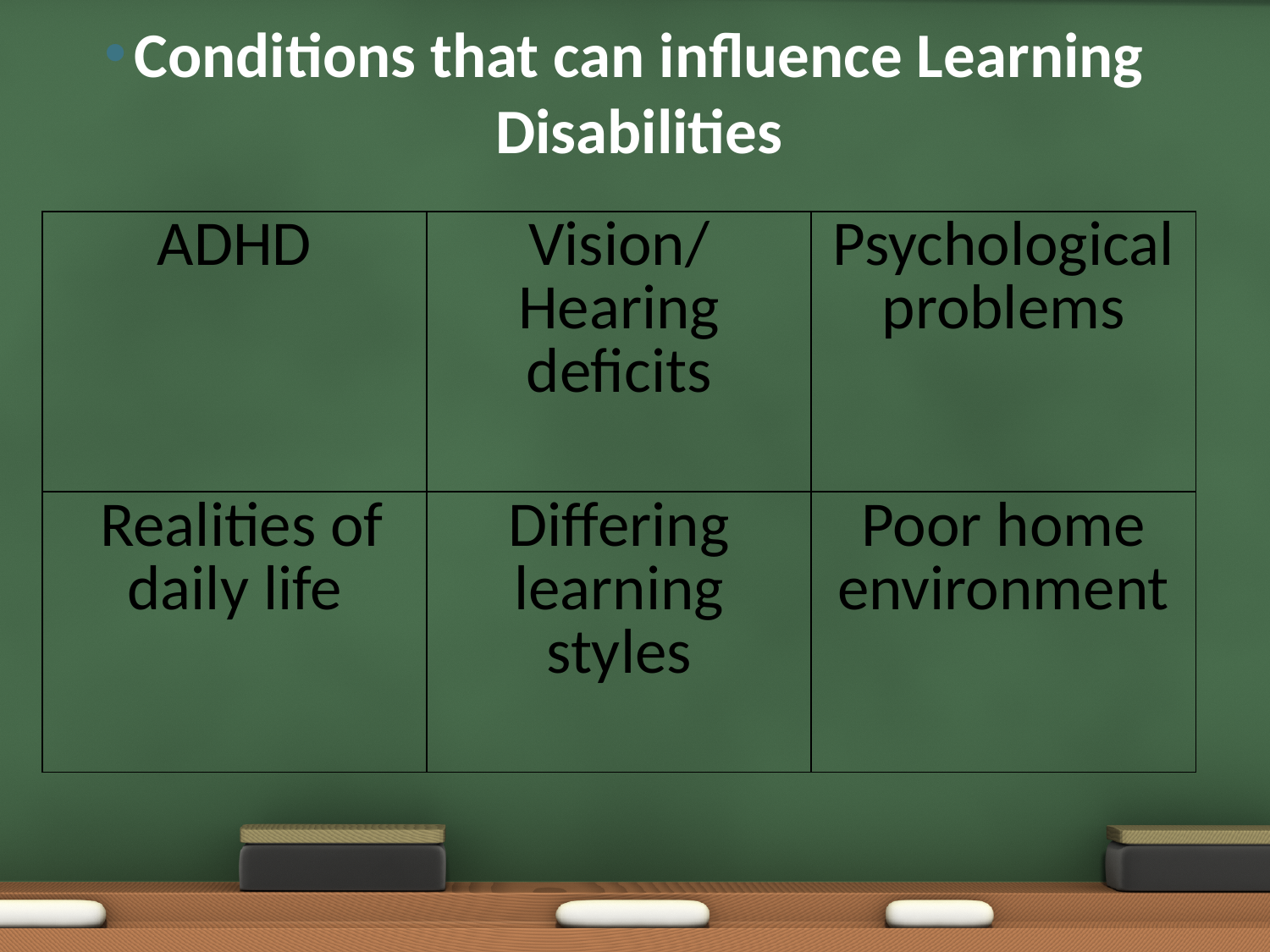

# Conditions that can influence Learning Disabilities

| ADHD | Vision/ Hearing deficits | Psychological problems |
| --- | --- | --- |
| Realities of daily life | Differing learning styles | Poor home environment |